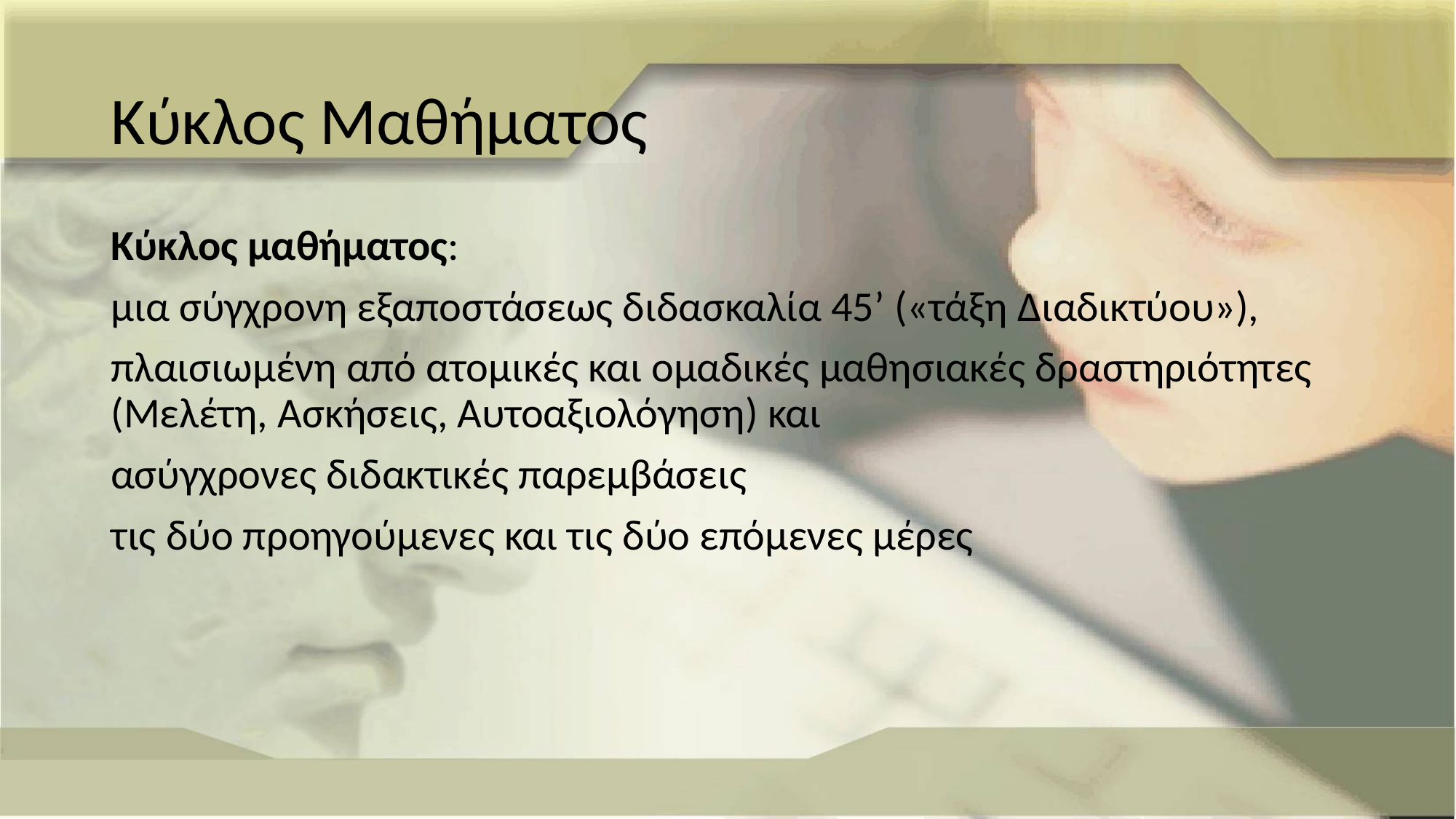

# Κύκλος Μαθήματος
Κύκλος μαθήματος:
μια σύγχρονη εξαποστάσεως διδασκαλία 45’ («τάξη Διαδικτύου»),
πλαισιωμένη από ατομικές και ομαδικές μαθησιακές δραστηριότητες (Μελέτη, Ασκήσεις, Αυτοαξιολόγηση) και
ασύγχρονες διδακτικές παρεμβάσεις
τις δύο προηγούμενες και τις δύο επόμενες μέρες